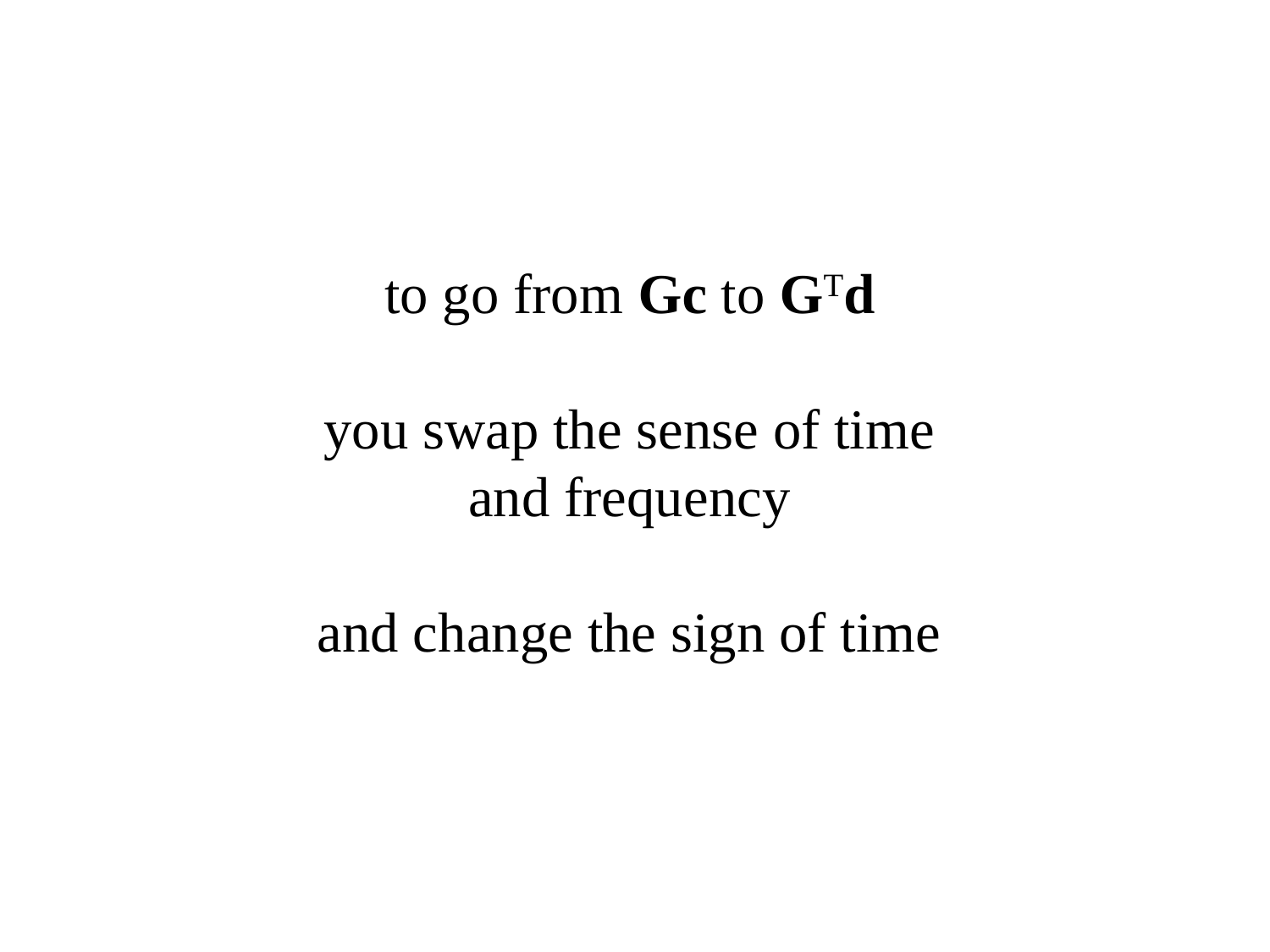

to go from Gc to GTd

you swap the sense of time and frequency

and change the sign of time